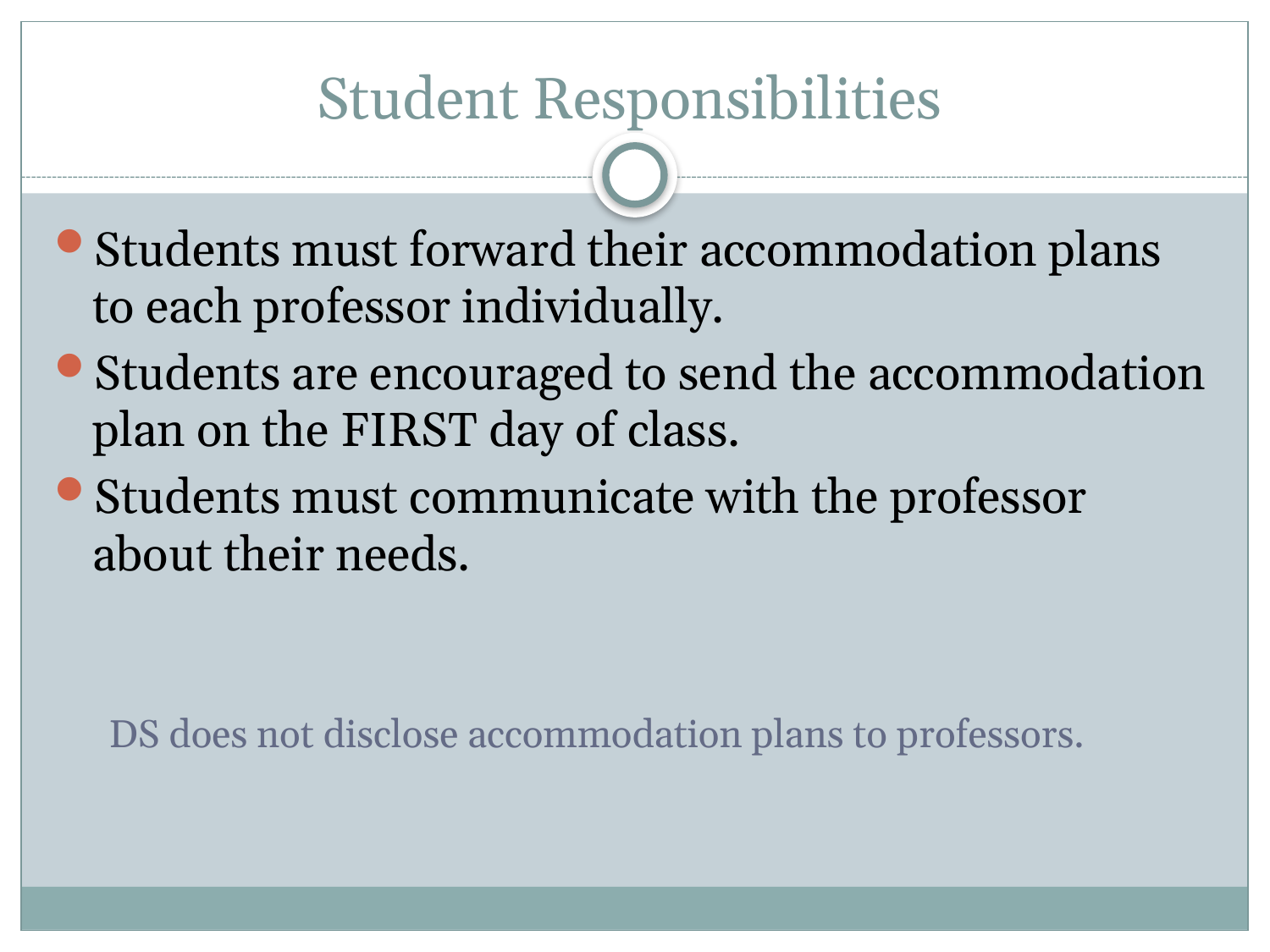

# Student Responsibilities
Students must forward their accommodation plans to each professor individually.
Students are encouraged to send the accommodation plan on the FIRST day of class.
Students must communicate with the professor about their needs.

DS does not disclose accommodation plans to professors.